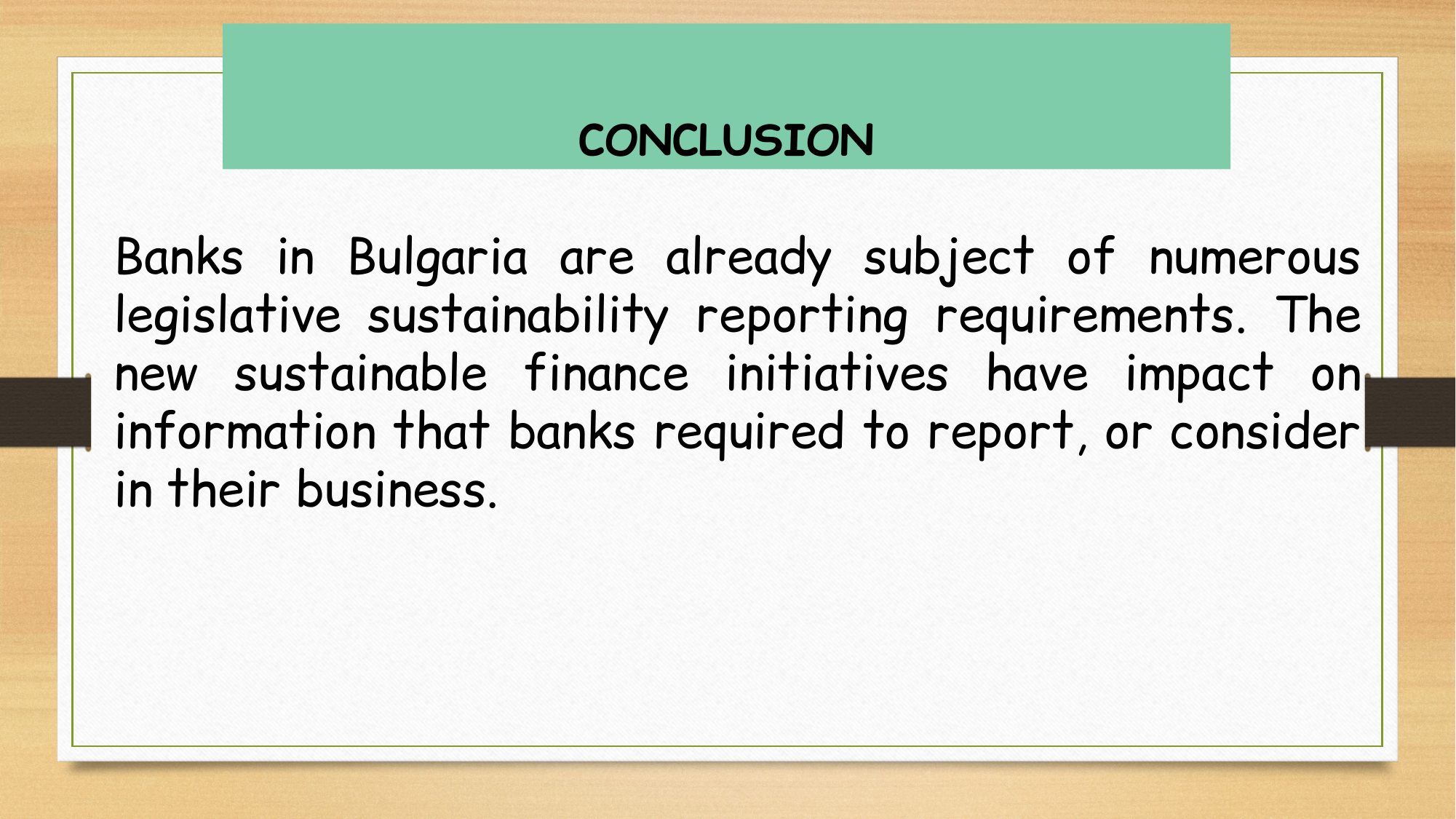

CONCLUSION
Banks in Bulgaria are already subject of numerous legislative sustainability reporting requirements. The new sustainable finance initiatives have impact on information that banks required to report, or consider in their business.